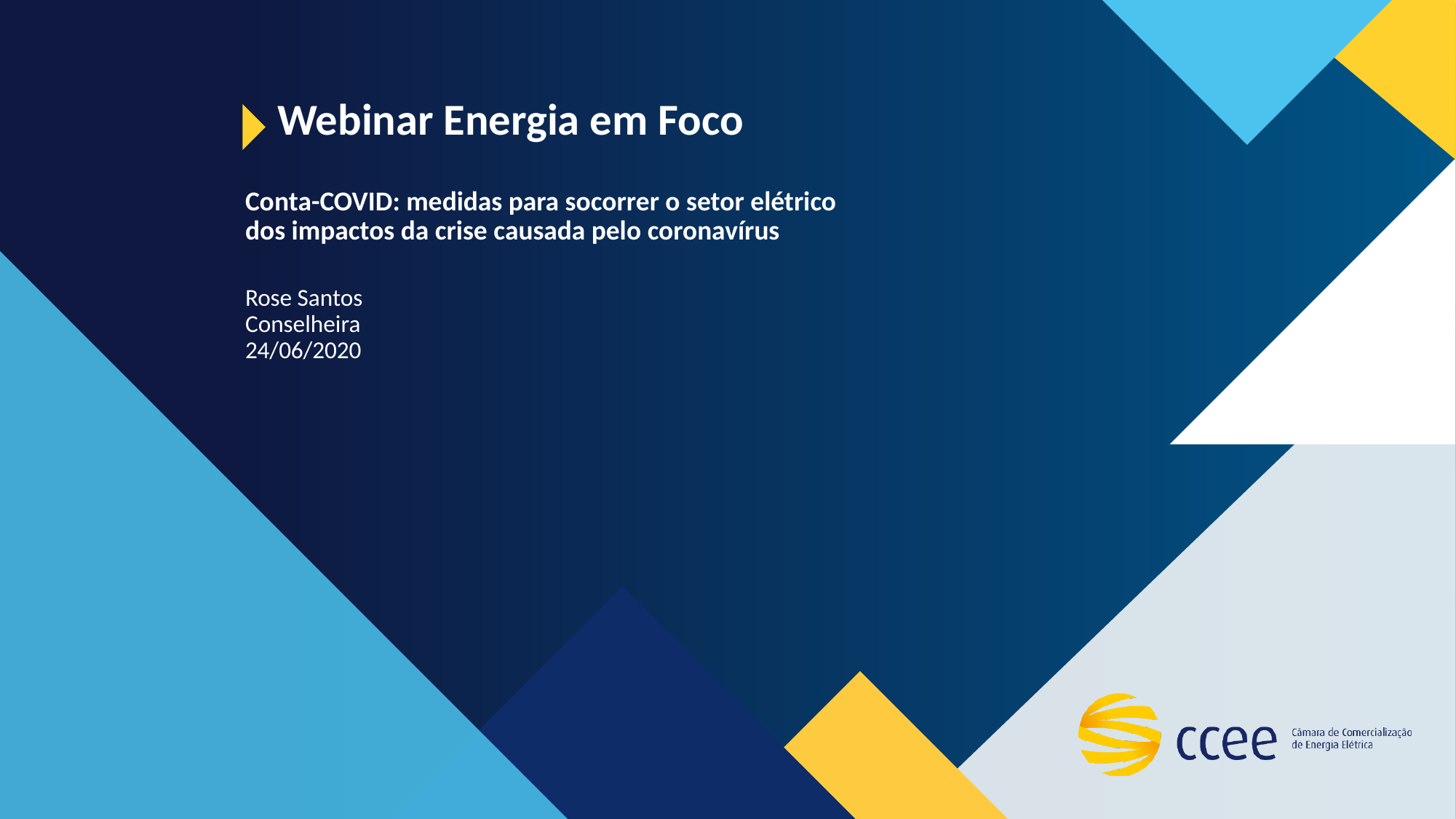

# Webinar Energia em Foco
Conta-COVID: medidas para socorrer o setor elétrico dos impactos da crise causada pelo coronavírus

Rose Santos
Conselheira
24/06/2020